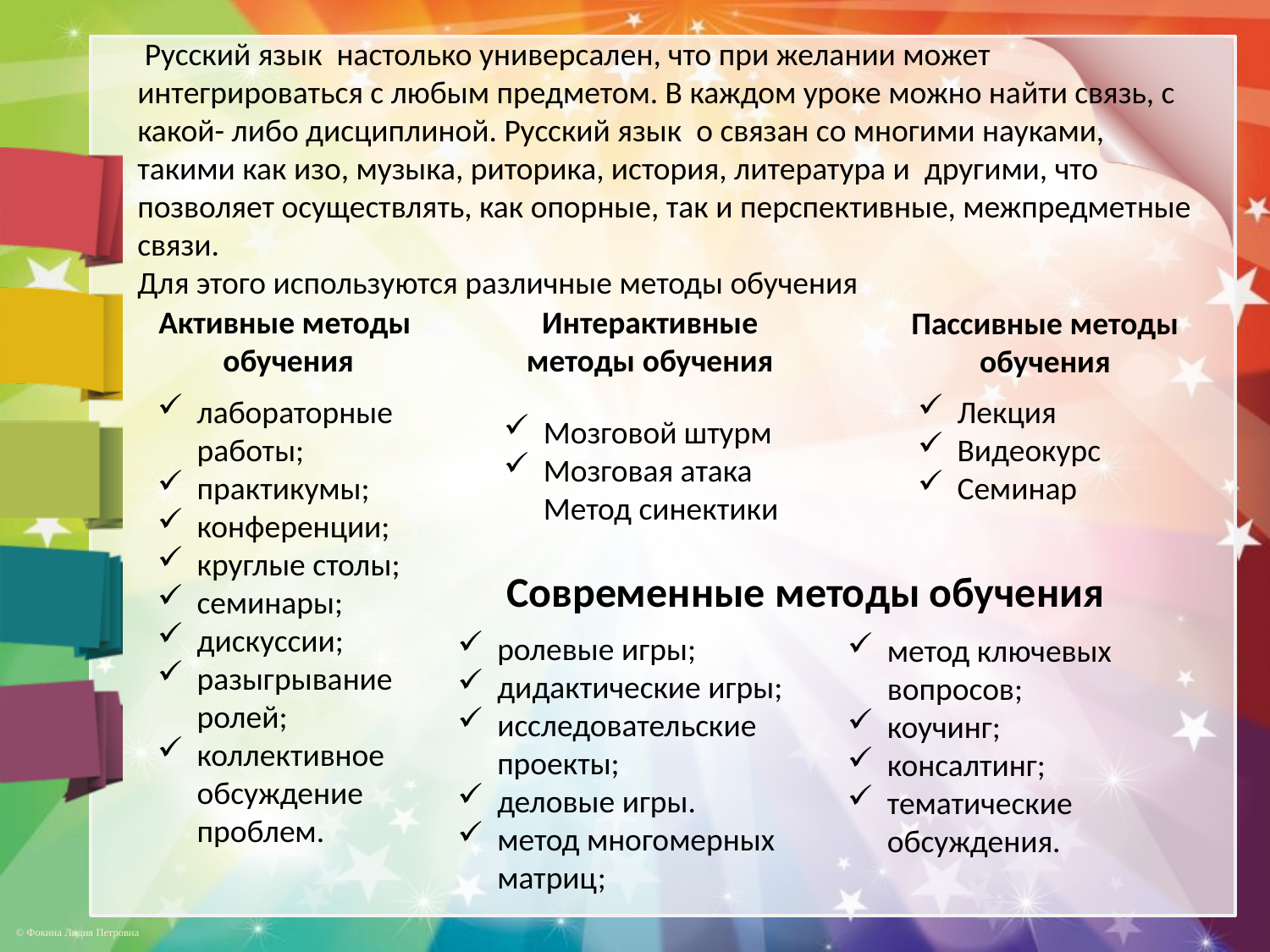

Русский язык  настолько универсален, что при желании может интегрироваться с любым предметом. В каждом уроке можно найти связь, с какой- либо дисциплиной. Русский язык  о связан со многими науками, такими как изо, музыка, риторика, история, литература и  другими, что позволяет осуществлять, как опорные, так и перспективные, межпредметные связи.
Для этого используются различные методы обучения
Интерактивные методы обучения
Активные методы
обучения
Пассивные методы обучения
Лекция
Видеокурс
Семинар
лабораторные работы;
практикумы;
конференции;
круглые столы;
семинары;
дискуссии;
разыгрывание ролей;
коллективное обсуждение проблем.
Мозговой штурм
Мозговая атака Метод синектики
Современные методы обучения
ролевые игры;
дидактические игры;
исследовательские проекты;
деловые игры.
метод многомерных матриц;
метод ключевых вопросов;
коучинг;
консалтинг;
тематические обсуждения.